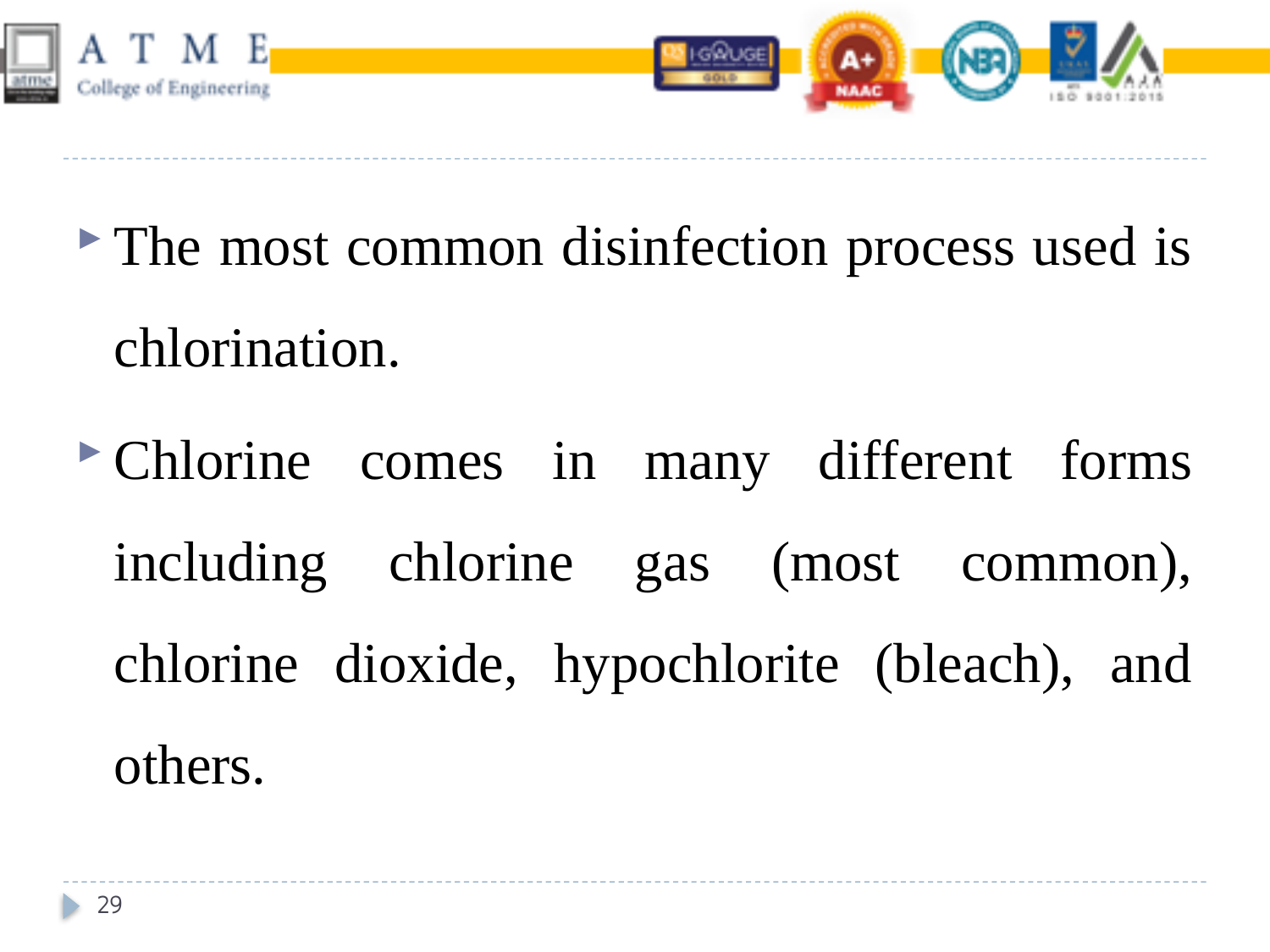

The most common disinfection process used is chlorination.
Chlorine comes in many different forms including chlorine gas (most common), chlorine dioxide, hypochlorite (bleach), and others.

29